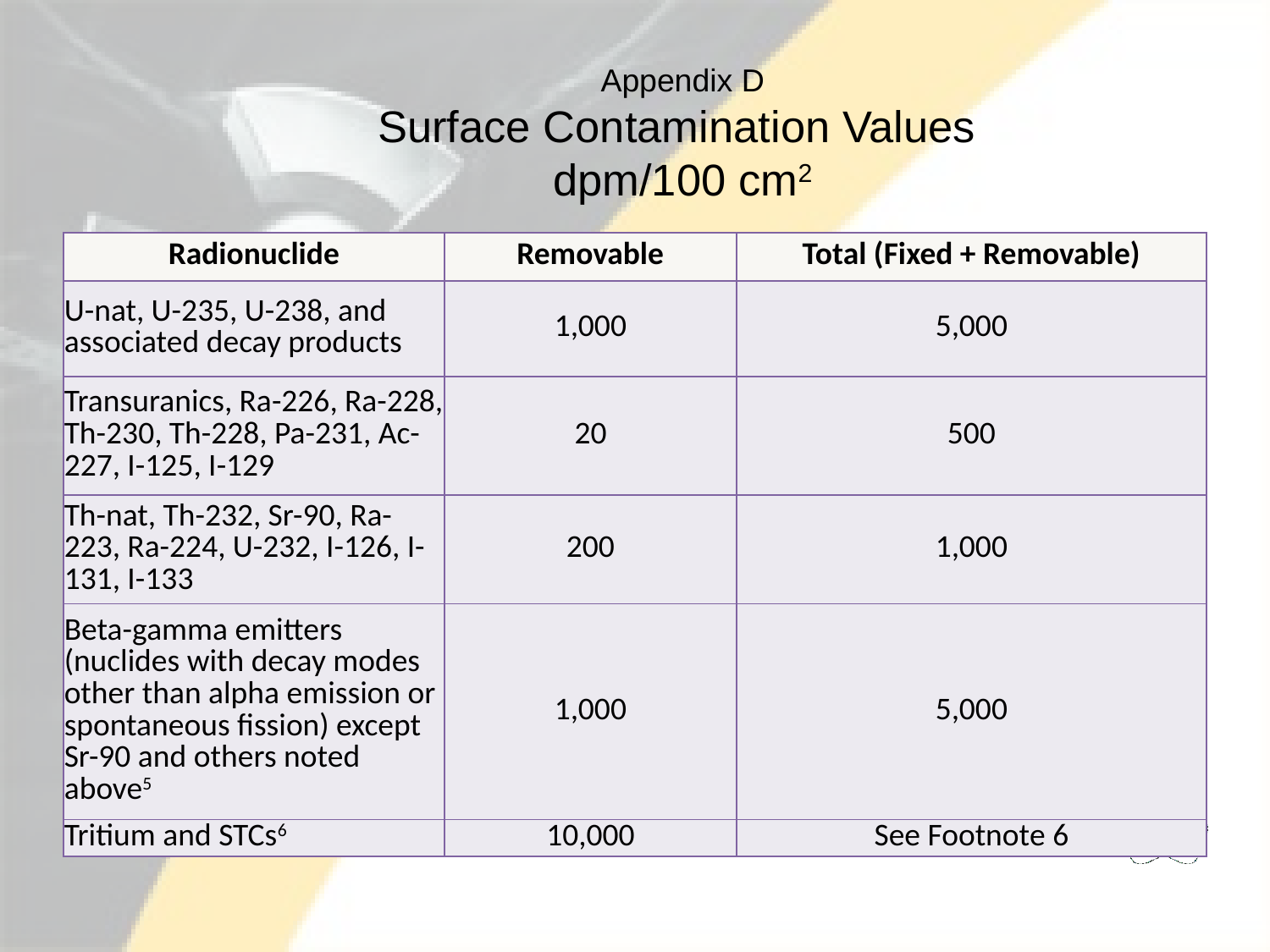

# Appendix D Surface Contamination Values dpm/100 cm2
| Radionuclide | Removable | Total (Fixed + Removable) |
| --- | --- | --- |
| U-nat, U-235, U-238, and associated decay products | 1,000 | 5,000 |
| Transuranics, Ra-226, Ra-228, Th-230, Th-228, Pa-231, Ac-227, I-125, I-129 | 20 | 500 |
| Th-nat, Th-232, Sr-90, Ra-223, Ra-224, U-232, I-126, I-131, I-133 | 200 | 1,000 |
| Beta-gamma emitters (nuclides with decay modes other than alpha emission or spontaneous fission) except Sr-90 and others noted above5 | 1,000 | 5,000 |
| Tritium and STCs6 | 10,000 | See Footnote 6 |